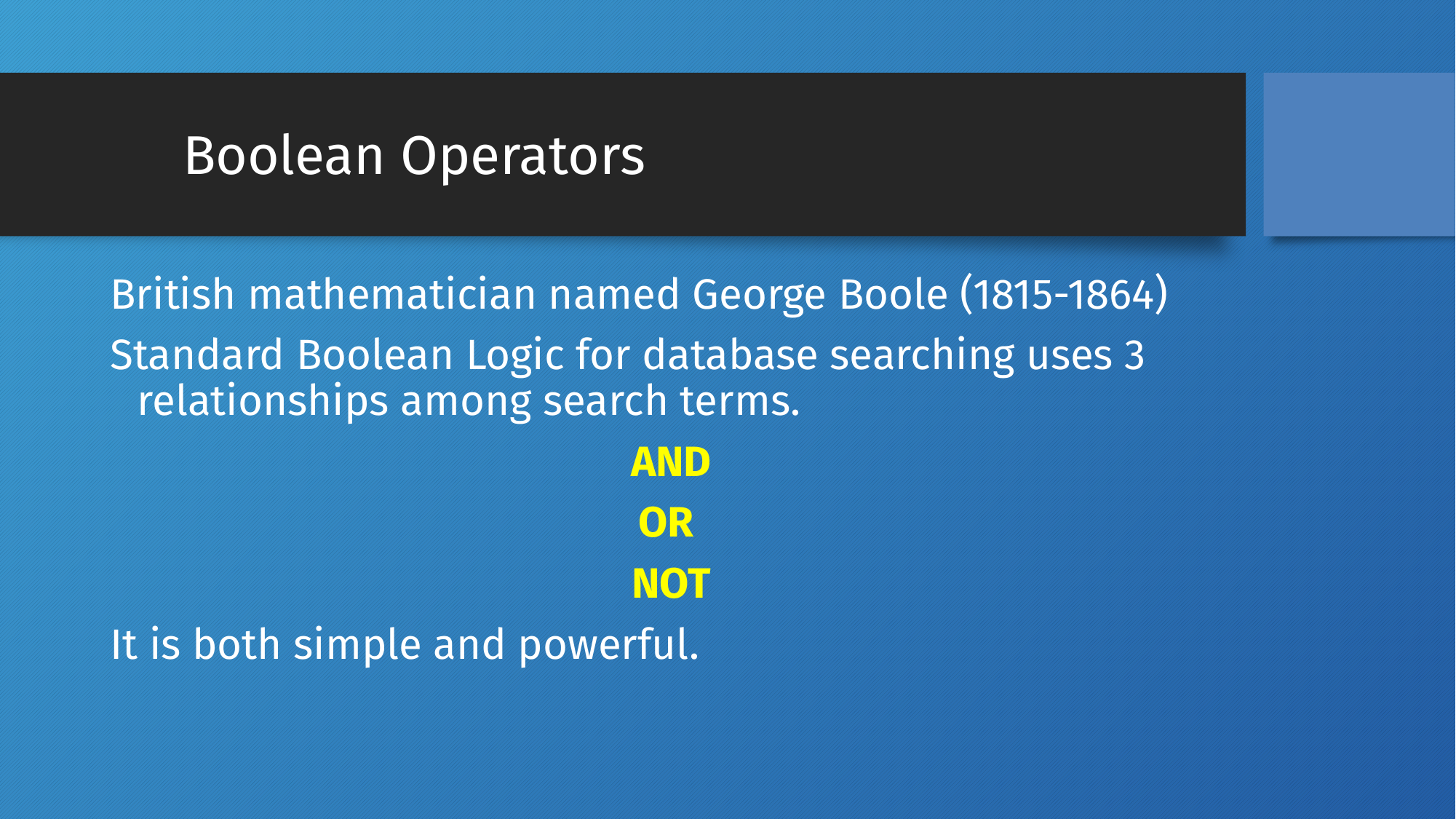

# Boolean Operators
British mathematician named George Boole (1815-1864)
Standard Boolean Logic for database searching uses 3 relationships among search terms.
AND
OR
NOT
It is both simple and powerful.